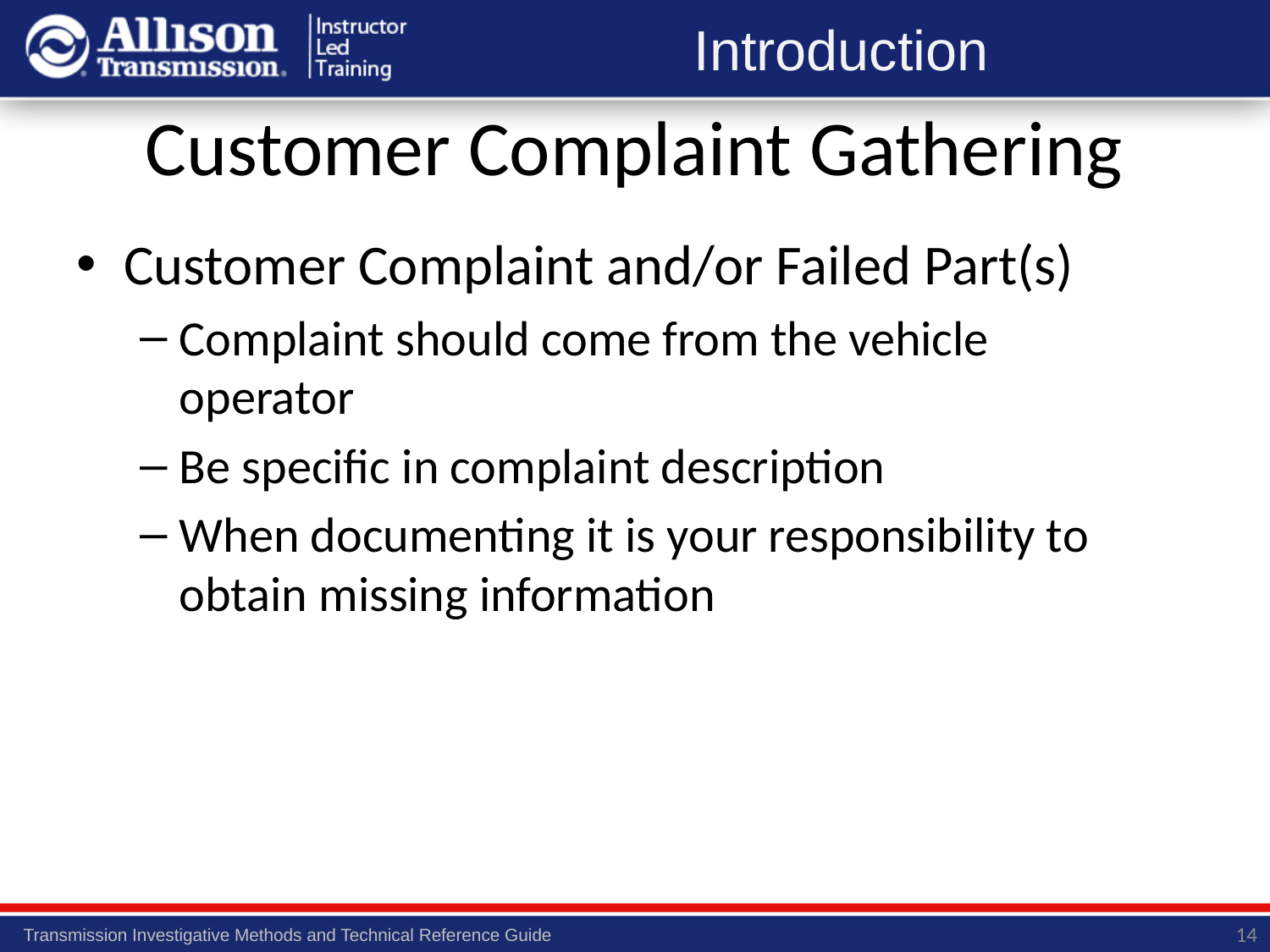

# Customer Complaint Gathering
Customer Complaint and/or Failed Part(s)
Complaint should come from the vehicle operator
Be specific in complaint description
When documenting it is your responsibility to obtain missing information
14